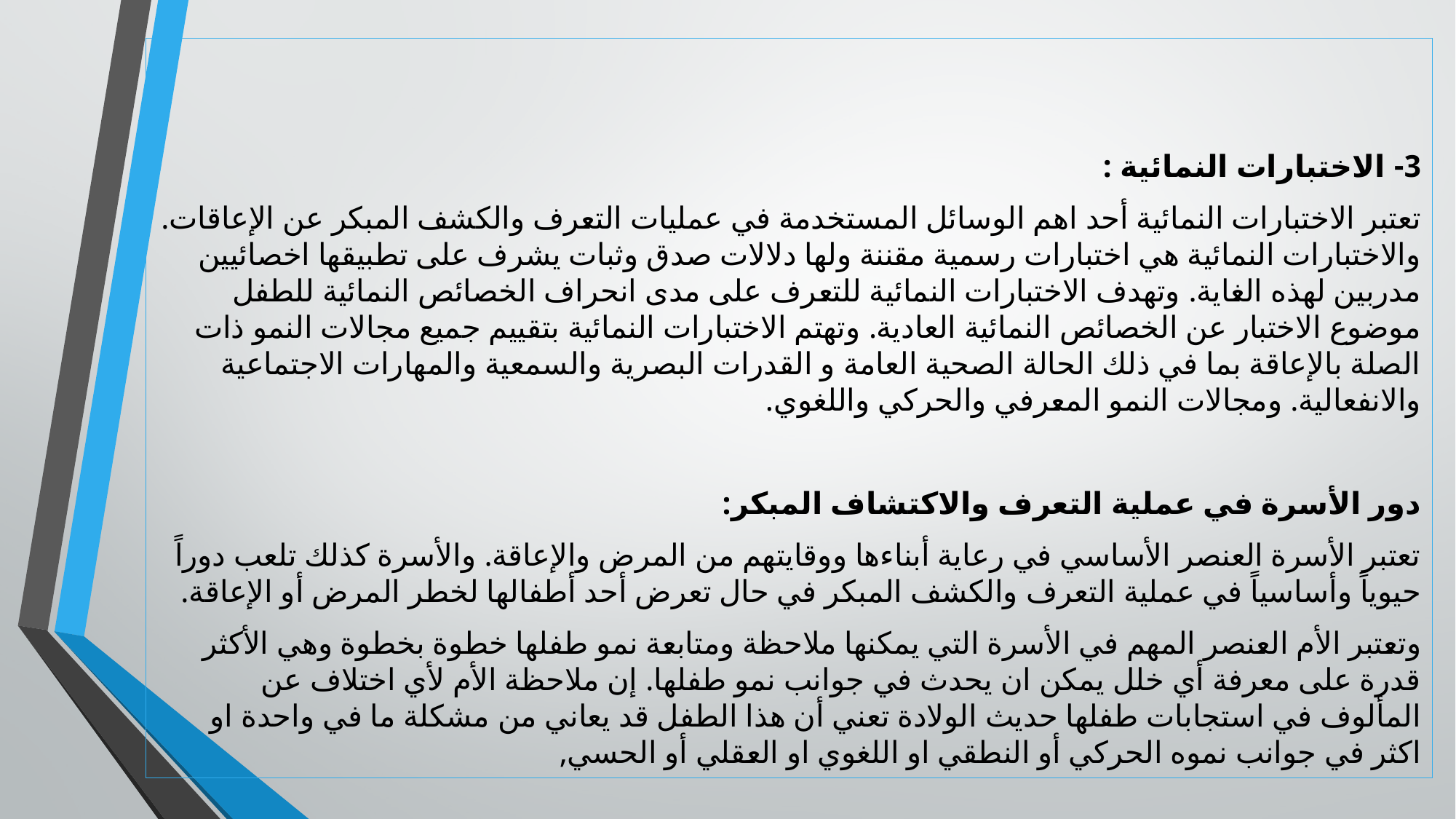

3- الاختبارات النمائية :
تعتبر الاختبارات النمائية أحد اهم الوسائل المستخدمة في عمليات التعرف والكشف المبكر عن الإعاقات. والاختبارات النمائية هي اختبارات رسمية مقننة ولها دلالات صدق وثبات يشرف على تطبيقها اخصائيين مدربين لهذه الغاية. وتهدف الاختبارات النمائية للتعرف على مدى انحراف الخصائص النمائية للطفل موضوع الاختبار عن الخصائص النمائية العادية. وتهتم الاختبارات النمائية بتقييم جميع مجالات النمو ذات الصلة بالإعاقة بما في ذلك الحالة الصحية العامة و القدرات البصرية والسمعية والمهارات الاجتماعية والانفعالية. ومجالات النمو المعرفي والحركي واللغوي.

دور الأسرة في عملية التعرف والاكتشاف المبكر:
تعتبر الأسرة العنصر الأساسي في رعاية أبناءها ووقايتهم من المرض والإعاقة. والأسرة كذلك تلعب دوراً حيوياً وأساسياً في عملية التعرف والكشف المبكر في حال تعرض أحد أطفالها لخطر المرض أو الإعاقة.
وتعتبر الأم العنصر المهم في الأسرة التي يمكنها ملاحظة ومتابعة نمو طفلها خطوة بخطوة وهي الأكثر قدرة على معرفة أي خلل يمكن ان يحدث في جوانب نمو طفلها. إن ملاحظة الأم لأي اختلاف عن المألوف في استجابات طفلها حديث الولادة تعني أن هذا الطفل قد يعاني من مشكلة ما في واحدة او اكثر في جوانب نموه الحركي أو النطقي او اللغوي او العقلي أو الحسي,